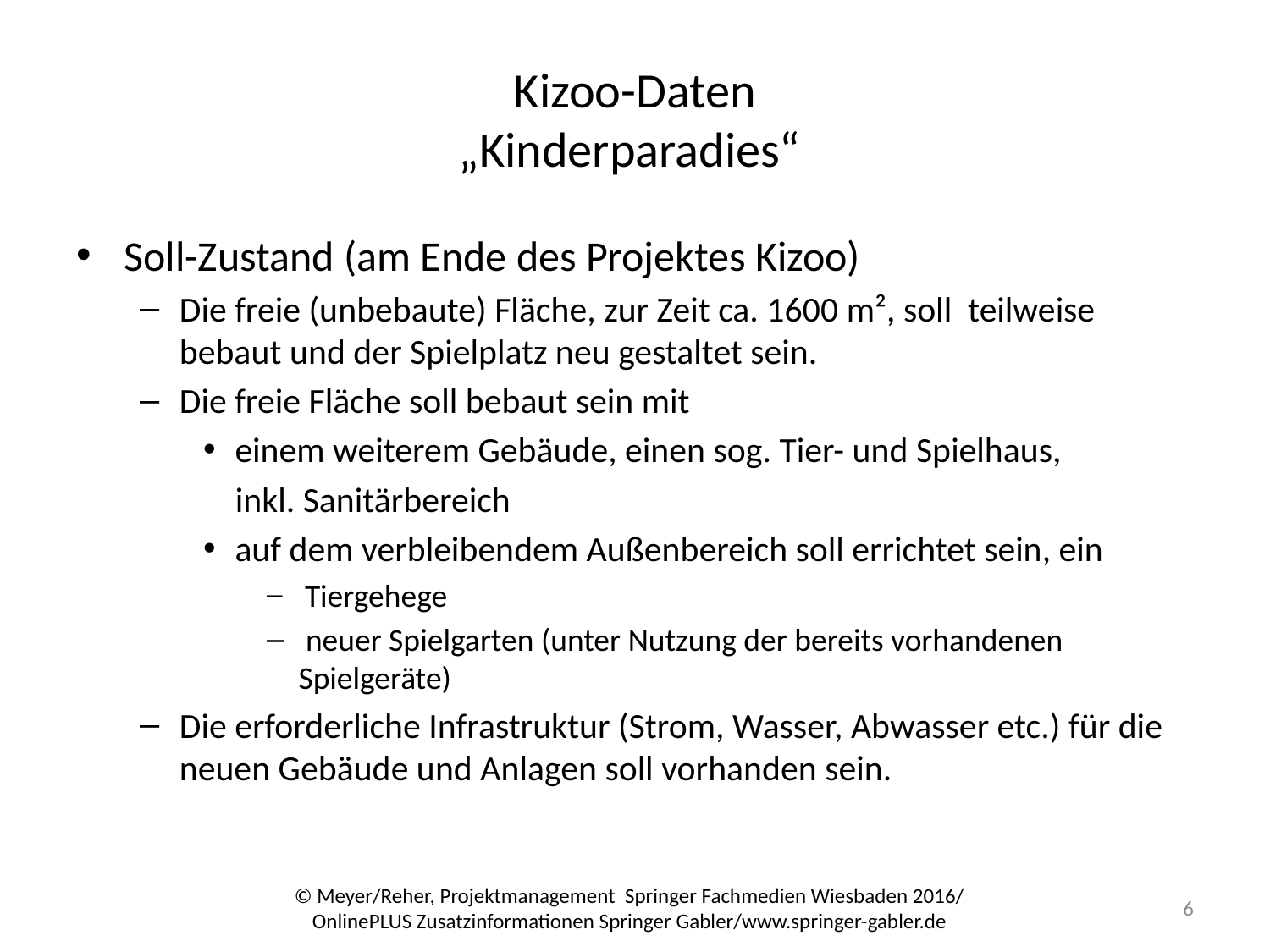

# Kizoo-Daten „Kinderparadies“
Soll-Zustand (am Ende des Projektes Kizoo)
Die freie (unbebaute) Fläche, zur Zeit ca. 1600 m², soll  teilweise bebaut und der Spielplatz neu gestaltet sein.
Die freie Fläche soll bebaut sein mit
einem weiterem Gebäude, einen sog. Tier- und Spielhaus,
    inkl. Sanitärbereich
auf dem verbleibendem Außenbereich soll errichtet sein, ein
 Tiergehege
 neuer Spielgarten (unter Nutzung der bereits vorhandenen Spielgeräte)
Die erforderliche Infrastruktur (Strom, Wasser, Abwasser etc.) für die neuen Gebäude und Anlagen soll vorhanden sein.

© Meyer/Reher, Projektmanagement  Springer Fachmedien Wiesbaden 2016/
OnlinePLUS Zusatzinformationen Springer Gabler/www.springer-gabler.de
6